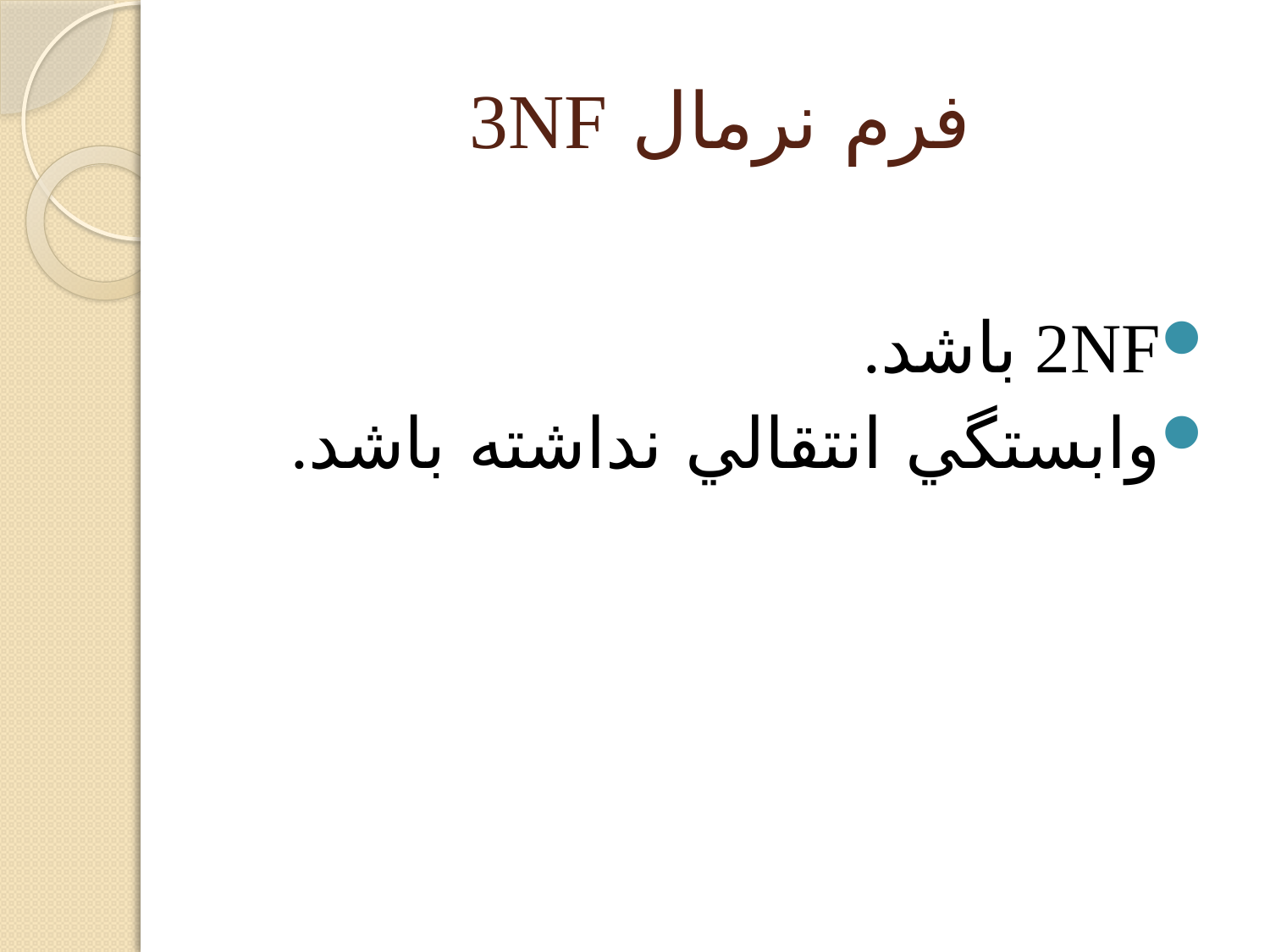

# فرم نرمال 3NF

2NF باشد.
وابستگي انتقالي نداشته باشد.